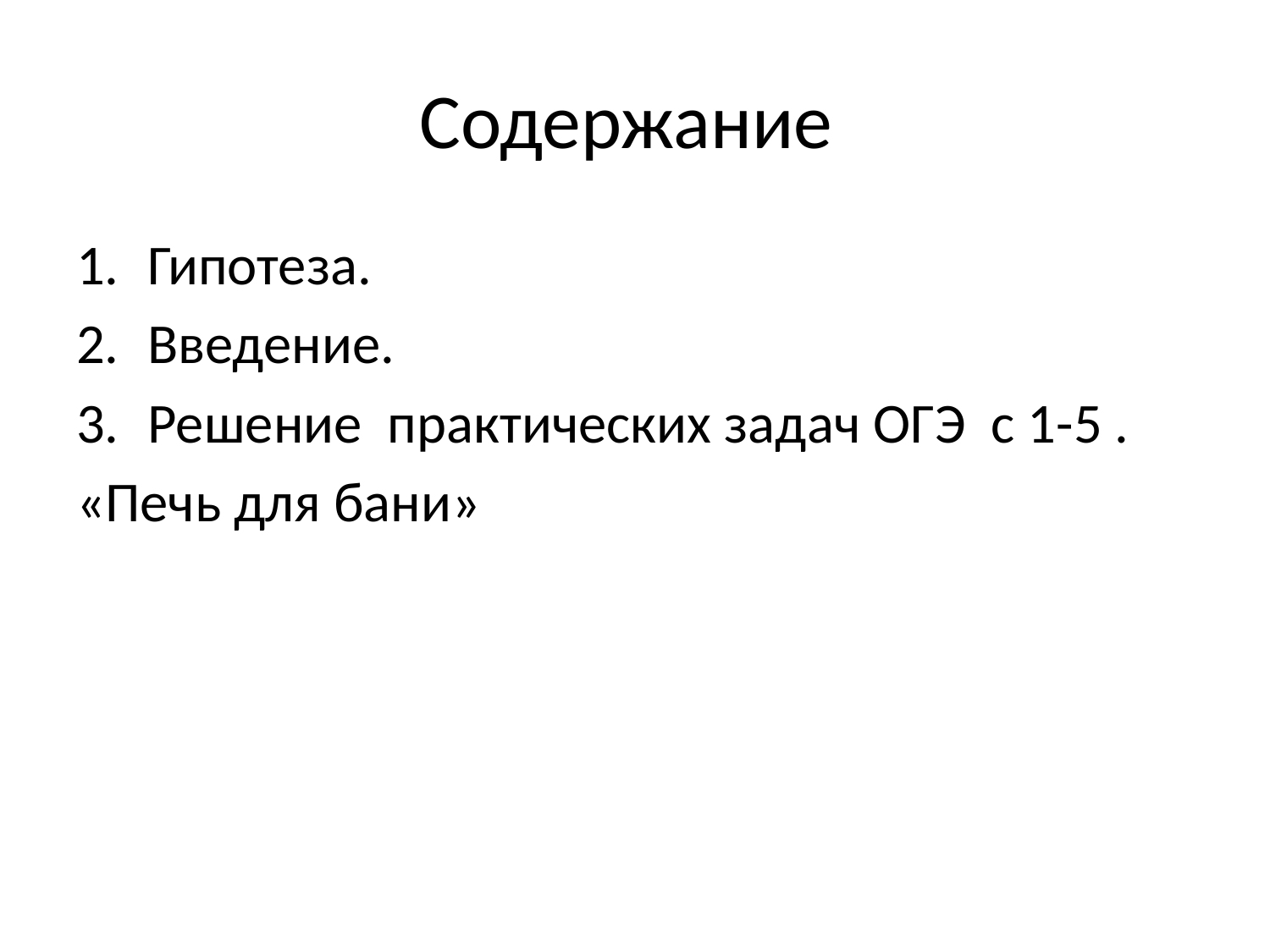

# Содержание
Гипотеза.
Введение.
Решение  практических задач ОГЭ  с 1-5 .
«Печь для бани»